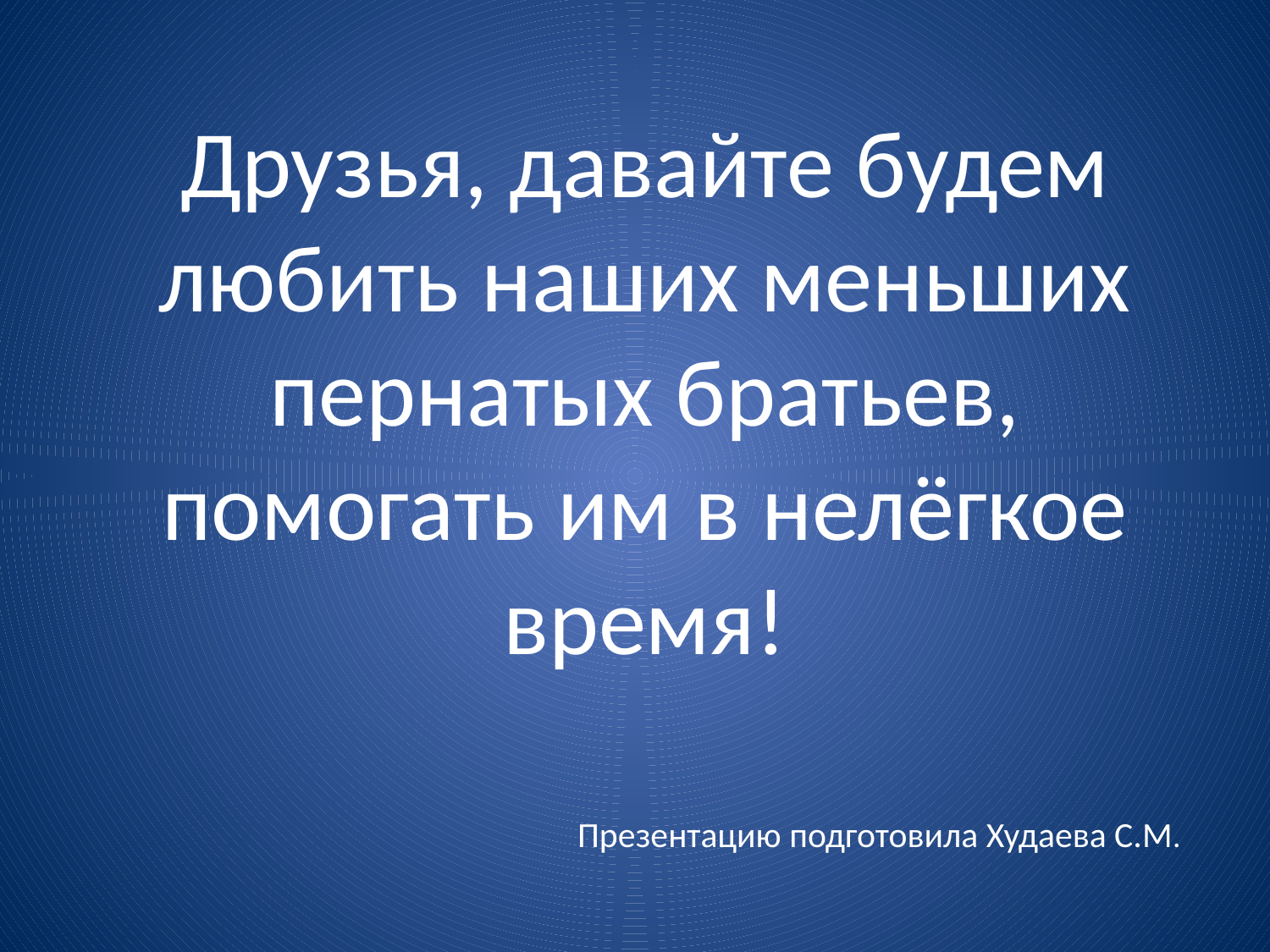

Друзья, давайте будем любить наших меньших пернатых братьев, помогать им в нелёгкое время!
Презентацию подготовила Худаева С.М.